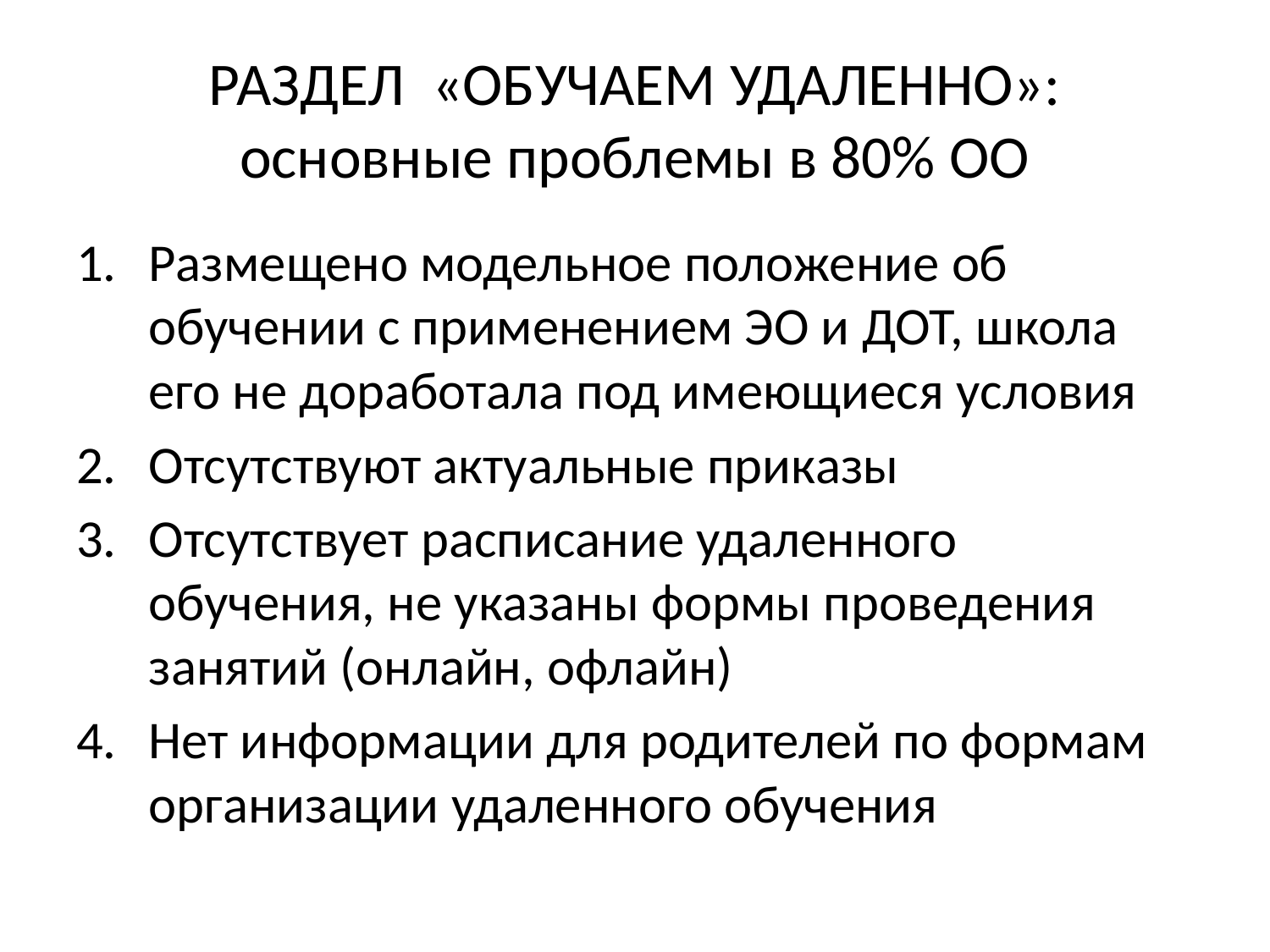

# РАЗДЕЛ  «ОБУЧАЕМ УДАЛЕННО»: основные проблемы в 80% ОО
Размещено модельное положение об обучении с применением ЭО и ДОТ, школа его не доработала под имеющиеся условия
Отсутствуют актуальные приказы
Отсутствует расписание удаленного обучения, не указаны формы проведения занятий (онлайн, офлайн)
Нет информации для родителей по формам организации удаленного обучения